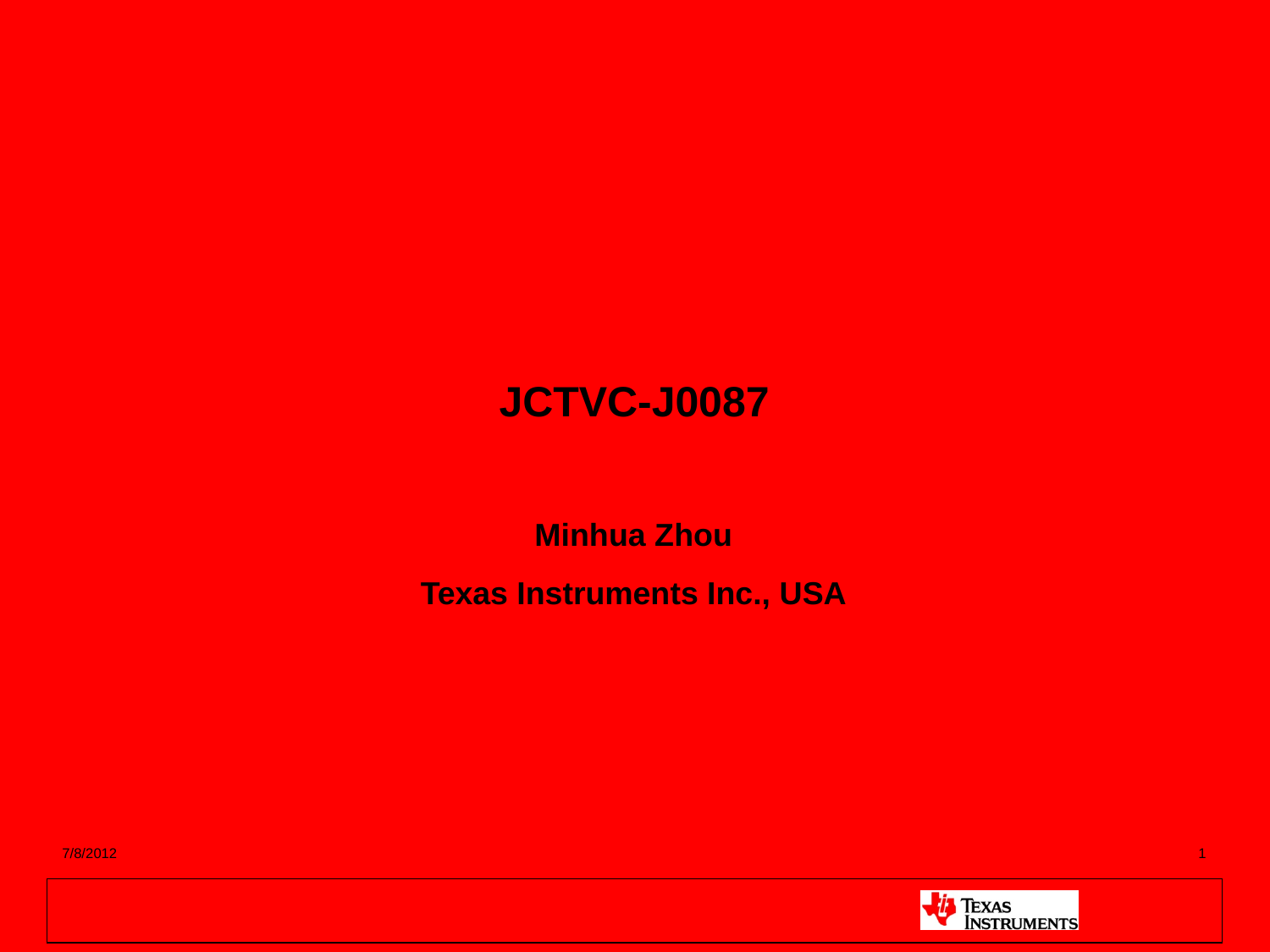

# AHG6: Independent luma and chroma SAO on/off control at slice level
JCTVC-J0087

Minhua Zhou
Texas Instruments Inc., USA
7/8/2012
1